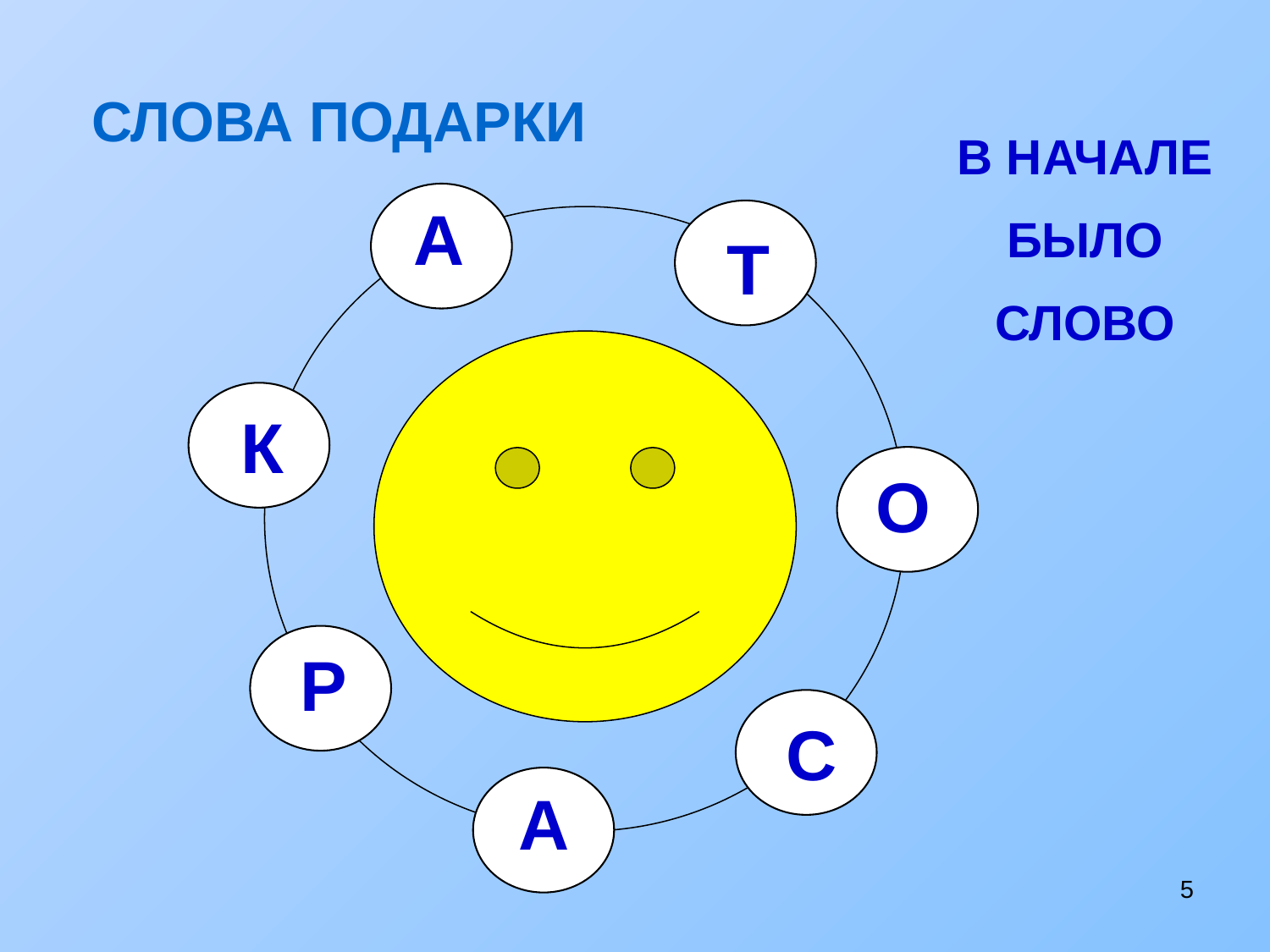

СЛОВА ПОДАРКИ
# В НАЧАЛЕ БЫЛО СЛОВО

А

Т

К

О

Р

С

А
5